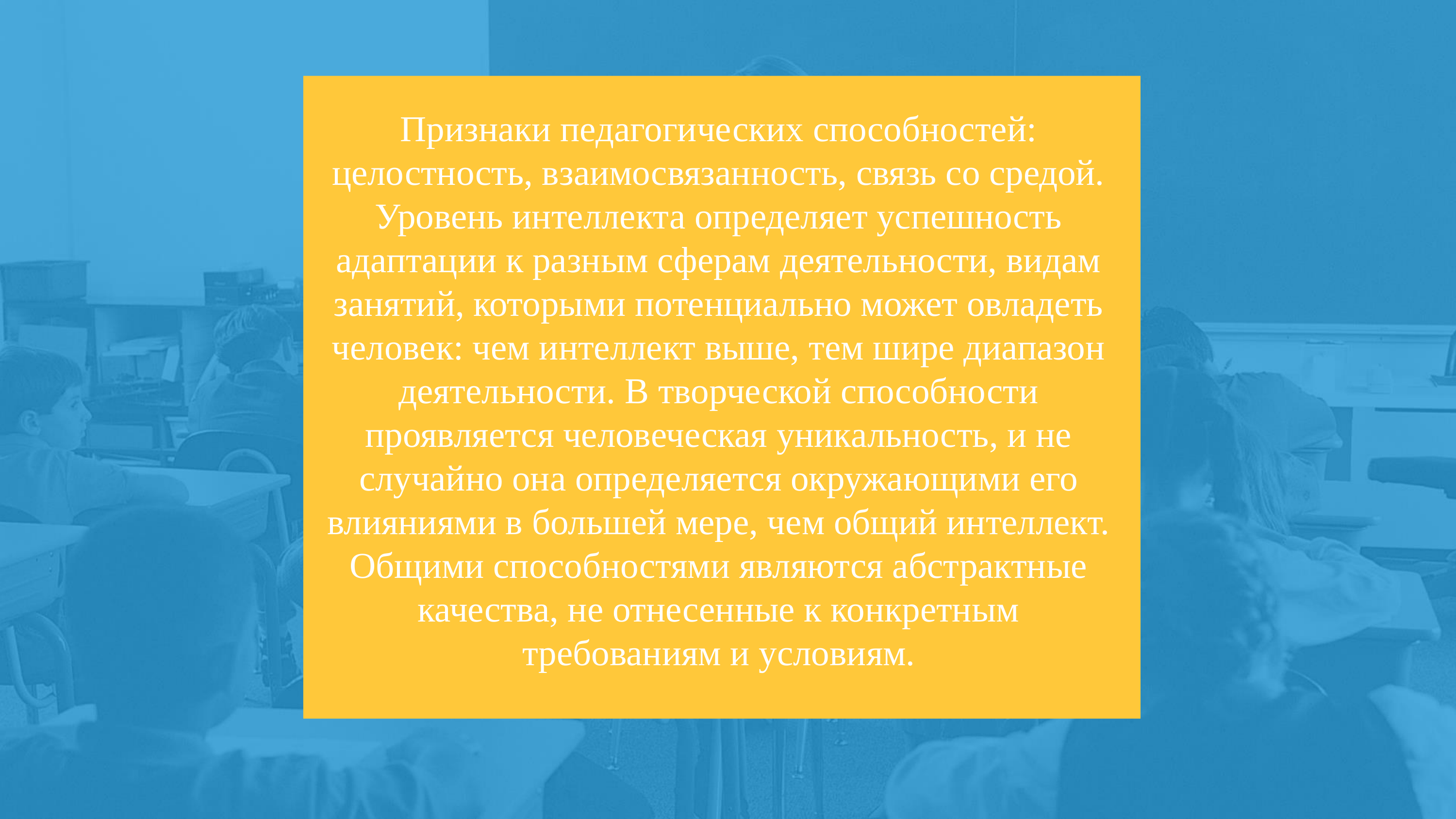

Признаки педагогических способностей: целостность, взаимосвязанность, связь со средой. Уровень интеллекта определяет успешность адаптации к разным сферам деятельности, видам занятий, которыми потенциально может овладеть человек: чем интеллект выше, тем шире диапазон деятельности. В творческой способности проявляется человеческая уникальность, и не случайно она определяется окружающими его влияниями в большей мере, чем общий интеллект. Общими способностями являются абстрактные качества, не отнесенные к конкретным требованиям и условиям.